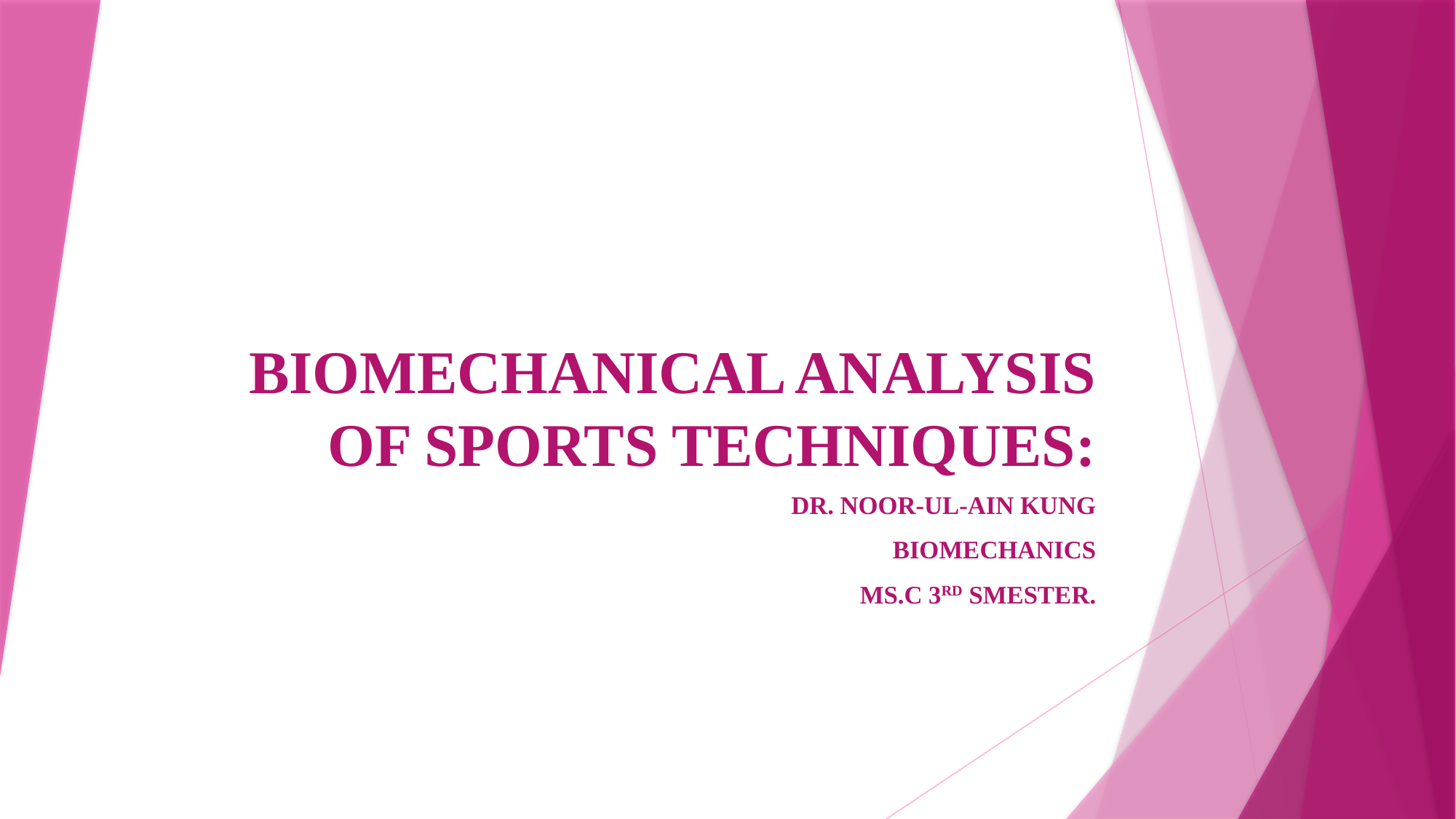

# BIOMECHANICAL ANALYSIS OF SPORTS TECHNIQUES:
DR. NOOR-UL-AIN KUNG
BIOMECHANICS
MS.C 3RD SMESTER.